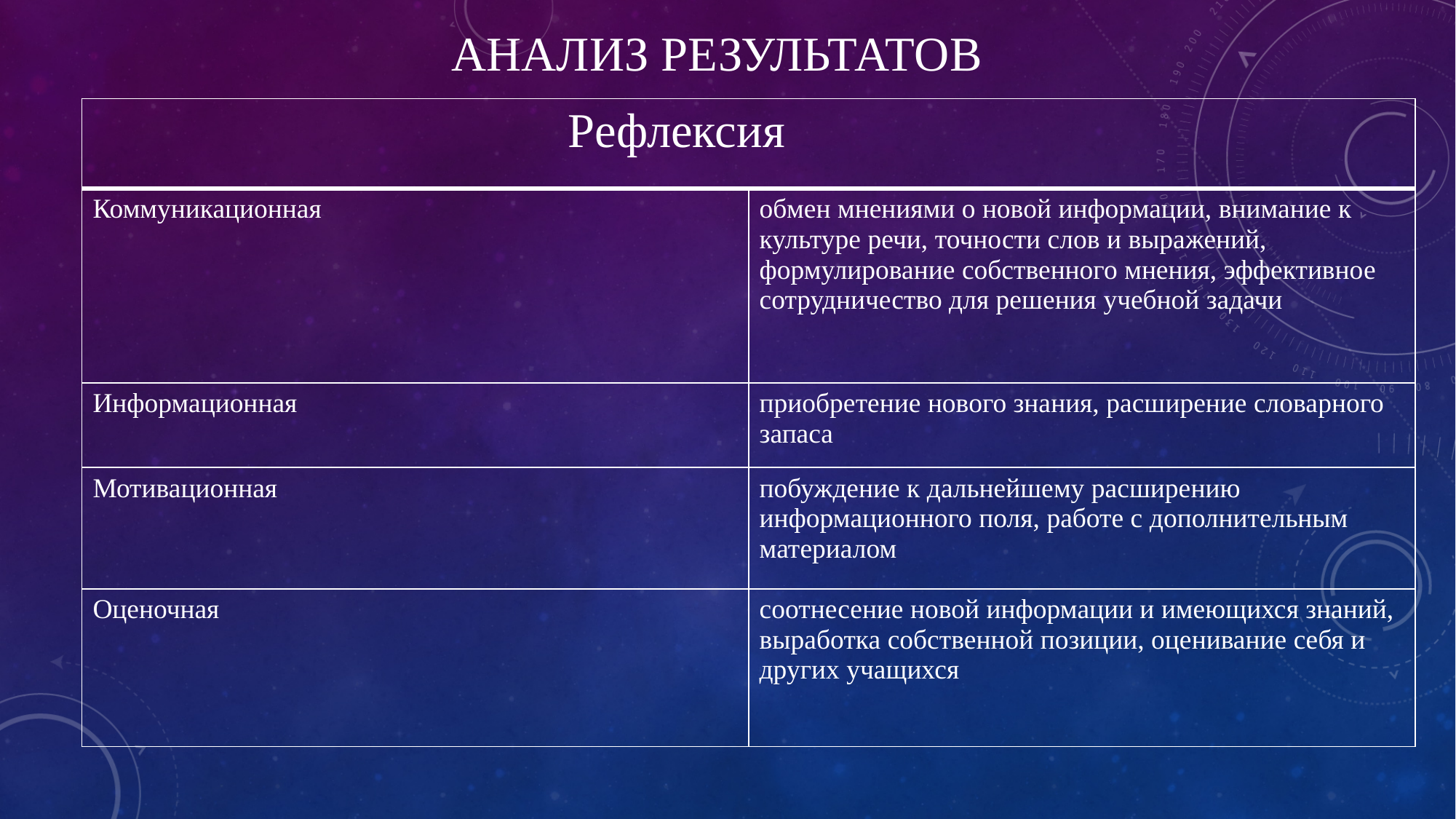

# Анализ результатов
| Рефлексия |  |
| --- | --- |
| Коммуникационная | обмен мнениями о новой информации, внимание к культуре речи, точности слов и выражений, формулирование собственного мнения, эффективное сотрудничество для решения учебной задачи |
| Информационная | приобретение нового знания, расширение словарного запаса |
| Мотивационная | побуждение к дальнейшему расширению информационного поля, работе с дополнительным материалом |
| Оценочная | соотнесение новой информации и имеющихся знаний, выработка собственной позиции, оценивание себя и других учащихся |